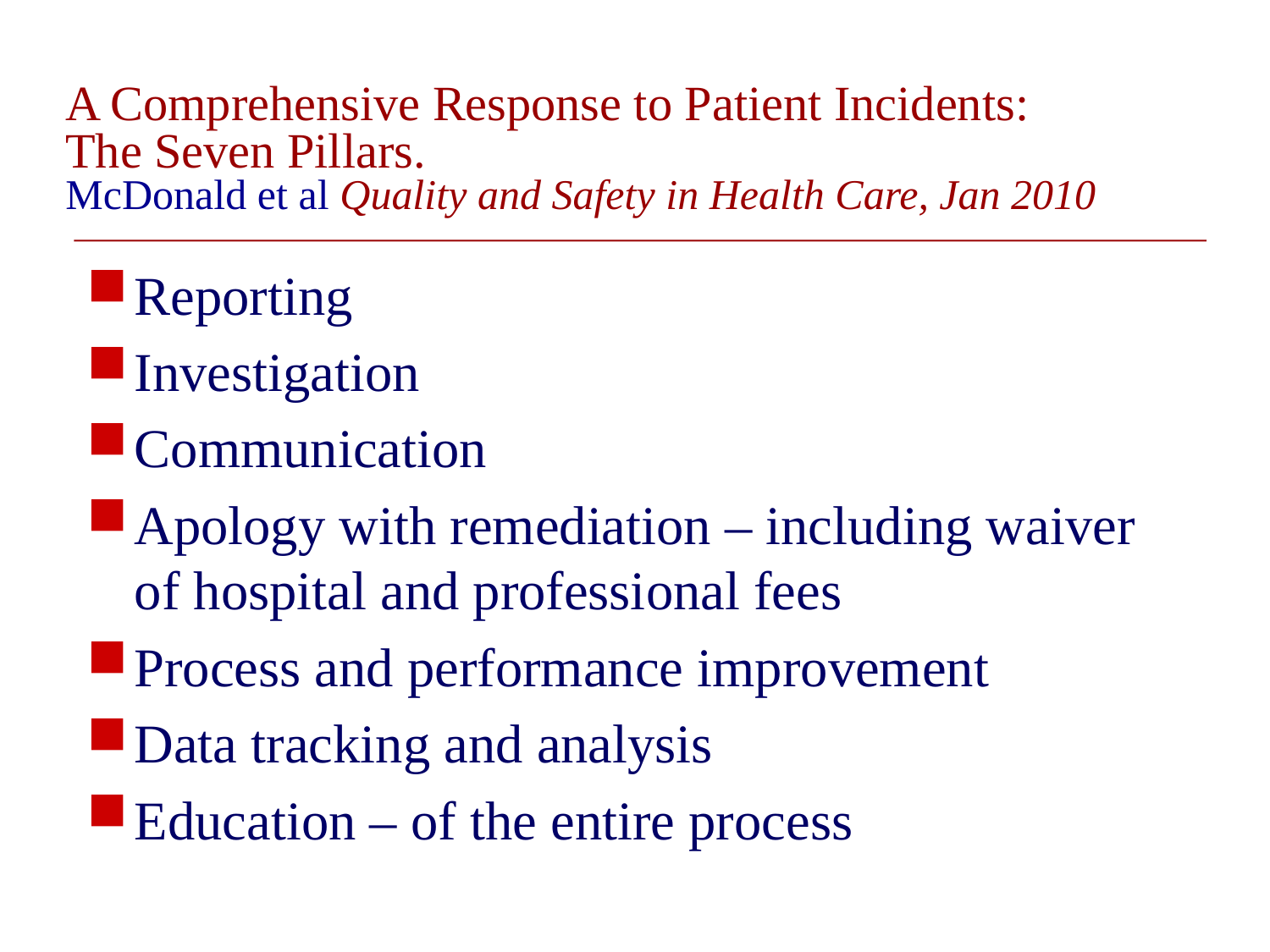

# A Comprehensive Response to Patient Incidents: The Seven Pillars. McDonald et al Quality and Safety in Health Care, Jan 2010
Reporting
Investigation
Communication
Apology with remediation – including waiver of hospital and professional fees
Process and performance improvement
Data tracking and analysis
Education – of the entire process